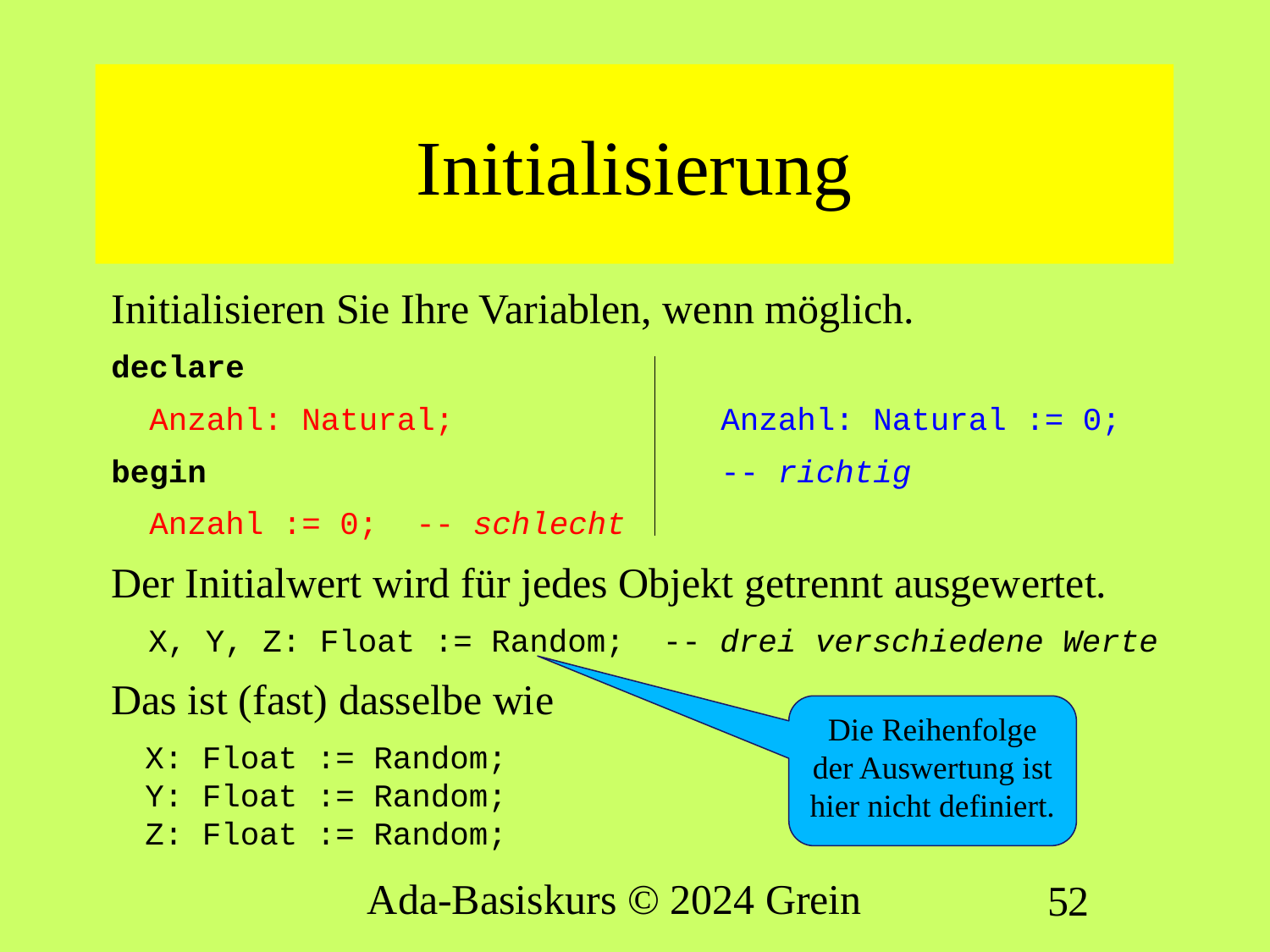

# Initialisierung
Initialisieren Sie Ihre Variablen, wenn möglich.
declare
  Anzahl: Natural;              Anzahl: Natural := 0;
begin                           -- richtig
  Anzahl := 0;  -- schlecht
Der Initialwert wird für jedes Objekt getrennt ausgewertet.
X, Y, Z: Float := Random;  -- drei verschiedene Werte
Das ist (fast) dasselbe wie
X: Float := Random;
Y: Float := Random;
Z: Float := Random;
Die Reihenfolge der Auswertung ist hier nicht definiert.
Ada-Basiskurs © 2024 Grein
52